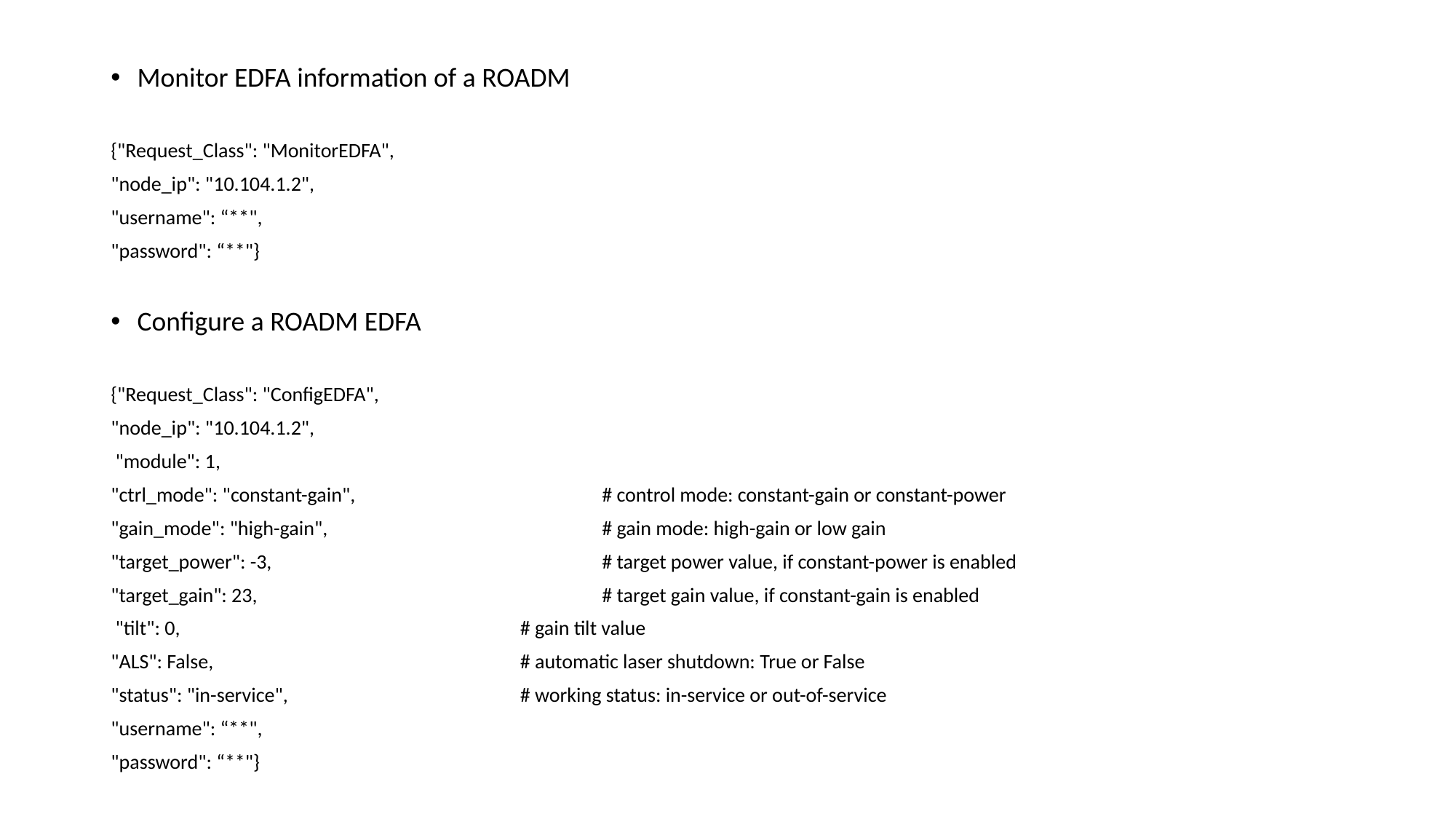

Monitor EDFA information of a ROADM

{"Request_Class": "MonitorEDFA",
"node_ip": "10.104.1.2",
"username": “**",
"password": “**"}

Configure a ROADM EDFA

{"Request_Class": "ConfigEDFA",
"node_ip": "10.104.1.2",
 "module": 1,
"ctrl_mode": "constant-gain",        			# control mode: constant-gain or constant-power
"gain_mode": "high-gain",        			# gain mode: high-gain or low gain
"target_power": -3,        				# target power value, if constant-power is enabled
"target_gain": 23,       				# target gain value, if constant-gain is enabled
 "tilt": 0,        				# gain tilt value
"ALS": False,        				# automatic laser shutdown: True or False
"status": "in-service",        			# working status: in-service or out-of-service
"username": “**",
"password": “**"}